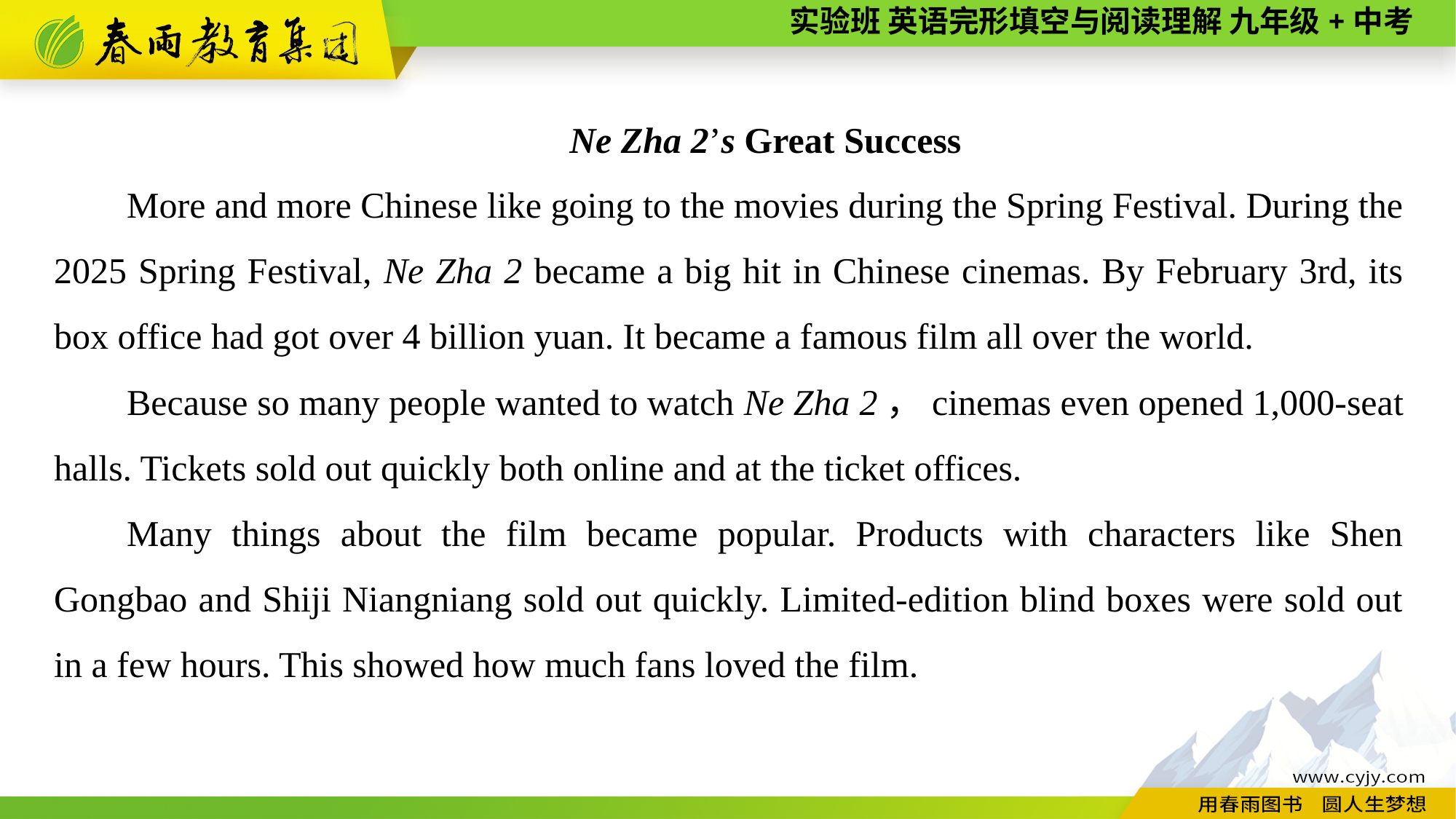

Ne Zha 2’s Great Success
More and more Chinese like going to the movies during the Spring Festival. During the 2025 Spring Festival, Ne Zha 2 became a big hit in Chinese cinemas. By February 3rd, its box office had got over 4 billion yuan. It became a famous film all over the world.
Because so many people wanted to watch Ne Zha 2，cinemas even opened 1,000-seat halls. Tickets sold out quickly both online and at the ticket offices.
Many things about the film became popular. Products with characters like Shen Gongbao and Shiji Niangniang sold out quickly. Limited-edition blind boxes were sold out in a few hours. This showed how much fans loved the film.